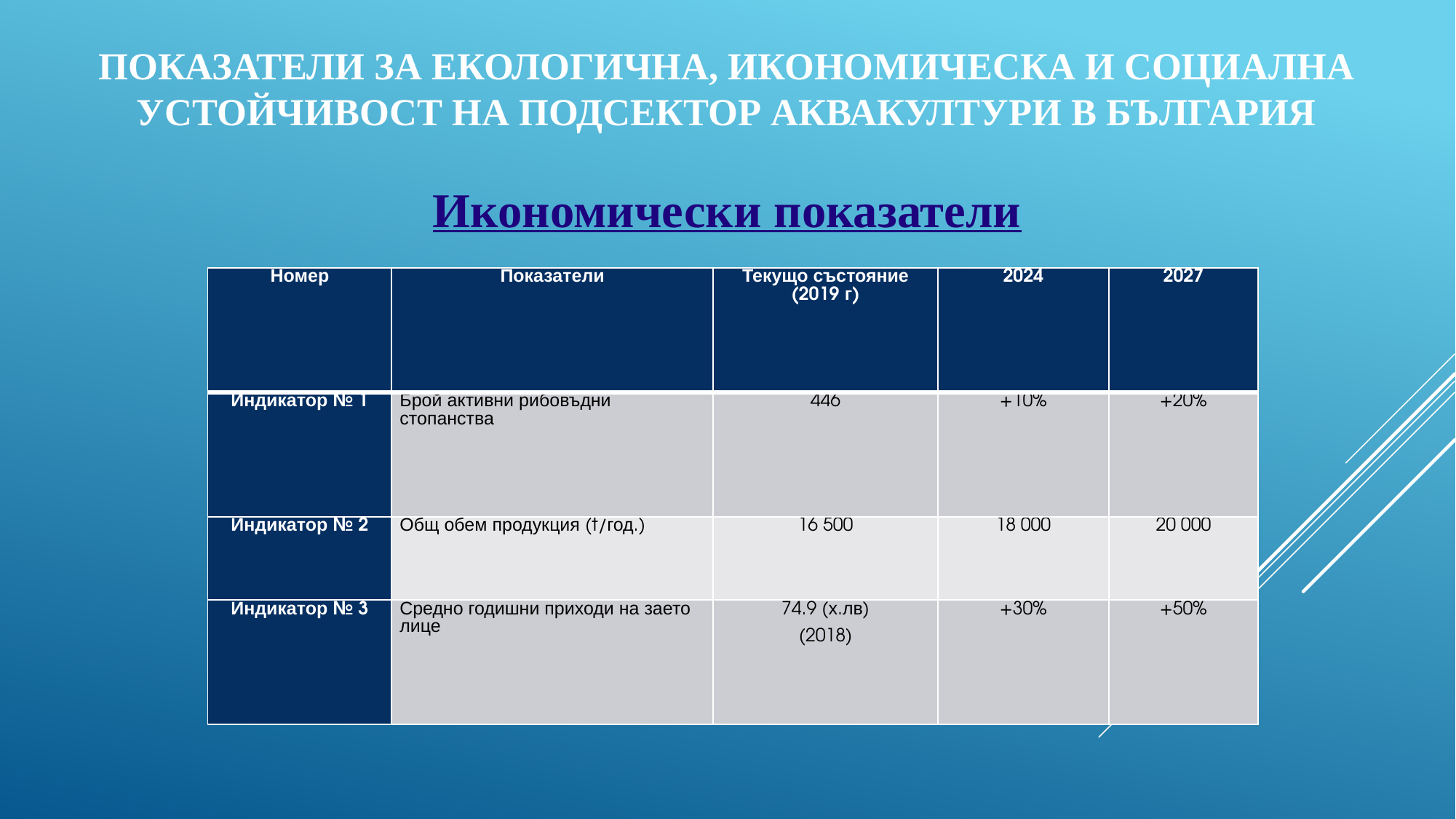

# ПОКАЗАТЕЛИ ЗА ЕКОЛОГИЧНА, ИКОНОМИЧЕСКА И СОЦИАЛНА УСТОЙЧИВОСТ НА ПОДСЕКТОР АКВАКУЛТУРИ В БЪЛГАРИЯ
Икономически показатели

| Номер | Показатели | Текущо състояние (2019 г) | 2024 | 2027 |
| --- | --- | --- | --- | --- |
| Индикатор № 1 | Брой активни рибовъдни стопанства | 446 | +10% | +20% |
| Индикатор № 2 | Общ обем продукция (t/год.) | 16 500 | 18 000 | 20 000 |
| Индикатор № 3 | Средно годишни приходи на заето лице | 74.9 (х.лв) (2018) | +30% | +50% |